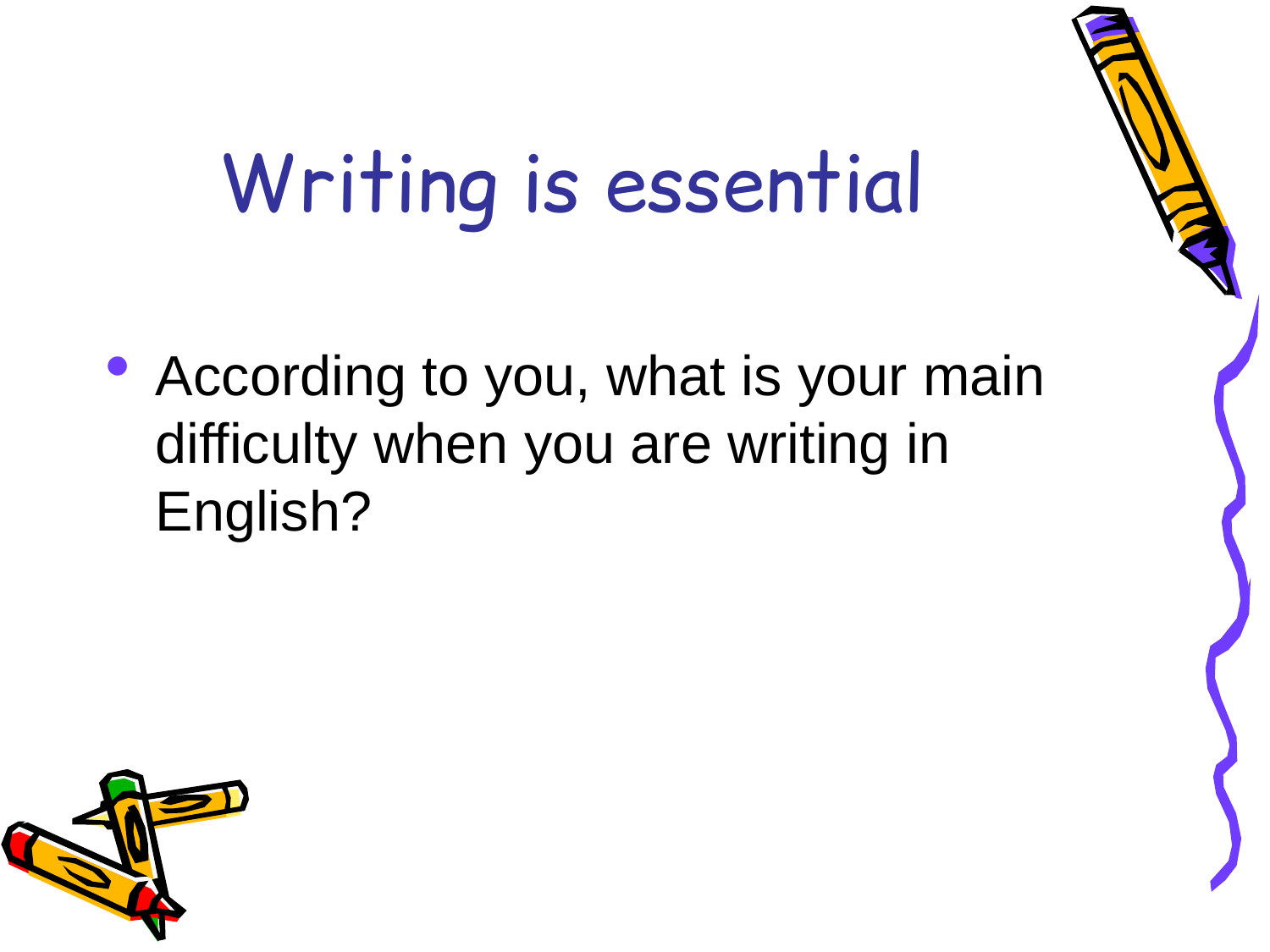

# Writing is essential

According to you, what is your main difficulty when you are writing in English?